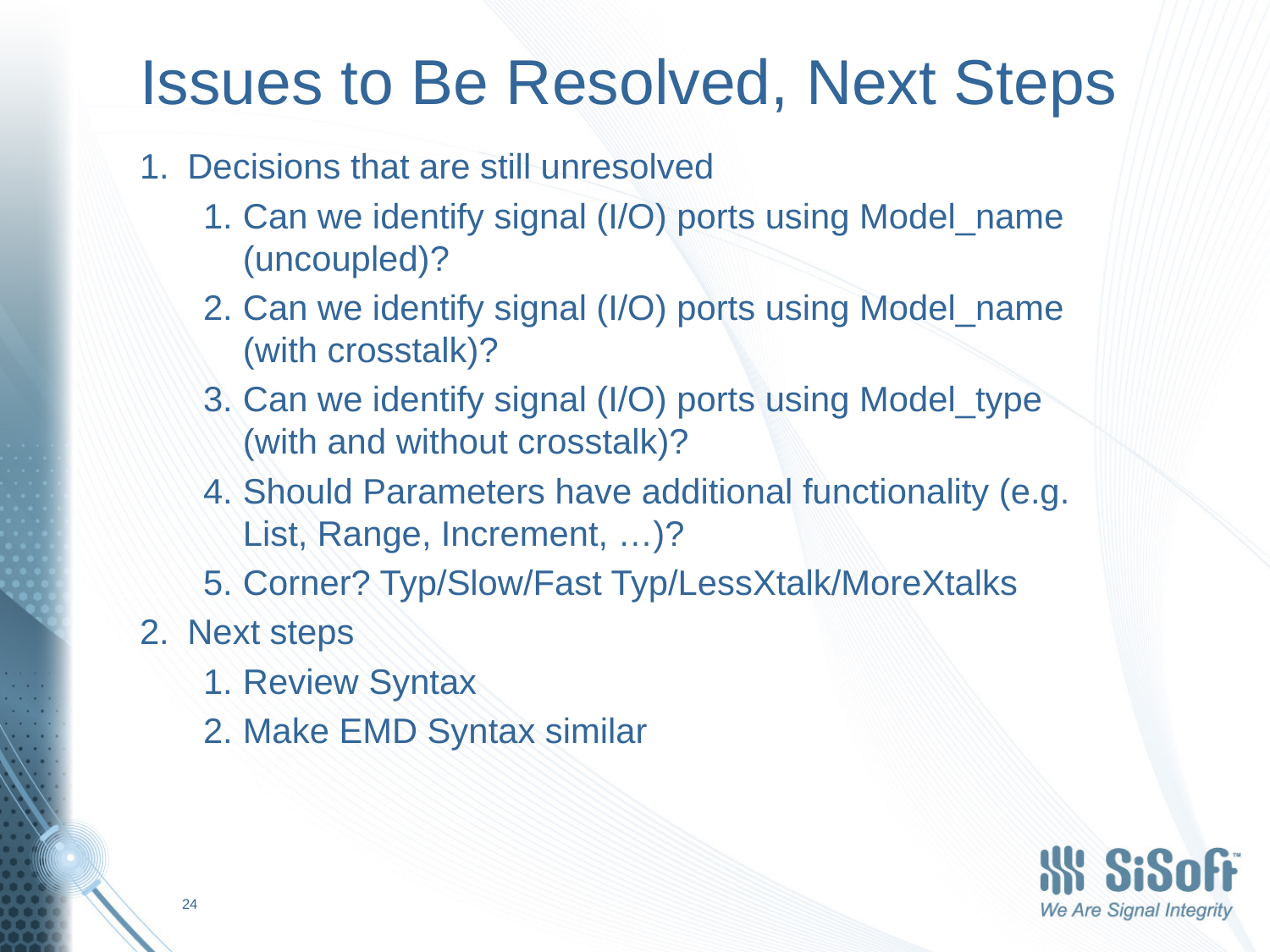

# Issues to Be Resolved, Next Steps
Decisions that are still unresolved
Can we identify signal (I/O) ports using Model_name (uncoupled)?
Can we identify signal (I/O) ports using Model_name (with crosstalk)?
Can we identify signal (I/O) ports using Model_type (with and without crosstalk)?
Should Parameters have additional functionality (e.g. List, Range, Increment, …)?
Corner? Typ/Slow/Fast Typ/LessXtalk/MoreXtalks
Next steps
Review Syntax
Make EMD Syntax similar

24